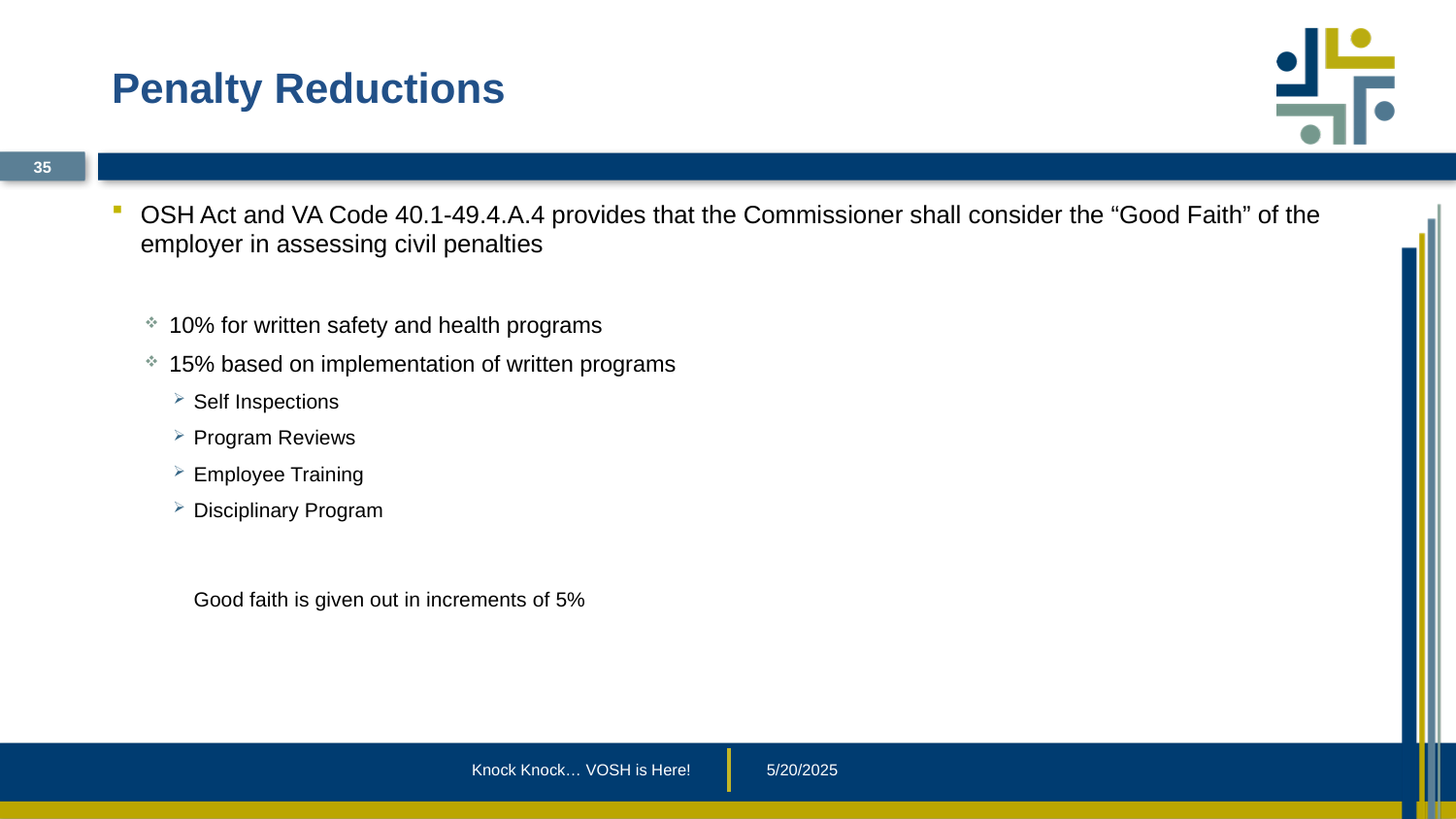

# Penalty Reductions
35
OSH Act and VA Code 40.1-49.4.A.4 provides that the Commissioner shall consider the “Good Faith” of the employer in assessing civil penalties

10% for written safety and health programs
15% based on implementation of written programs
Self Inspections
Program Reviews
Employee Training
Disciplinary Program

Good faith is given out in increments of 5%

Knock Knock… VOSH is Here!
5/20/2025